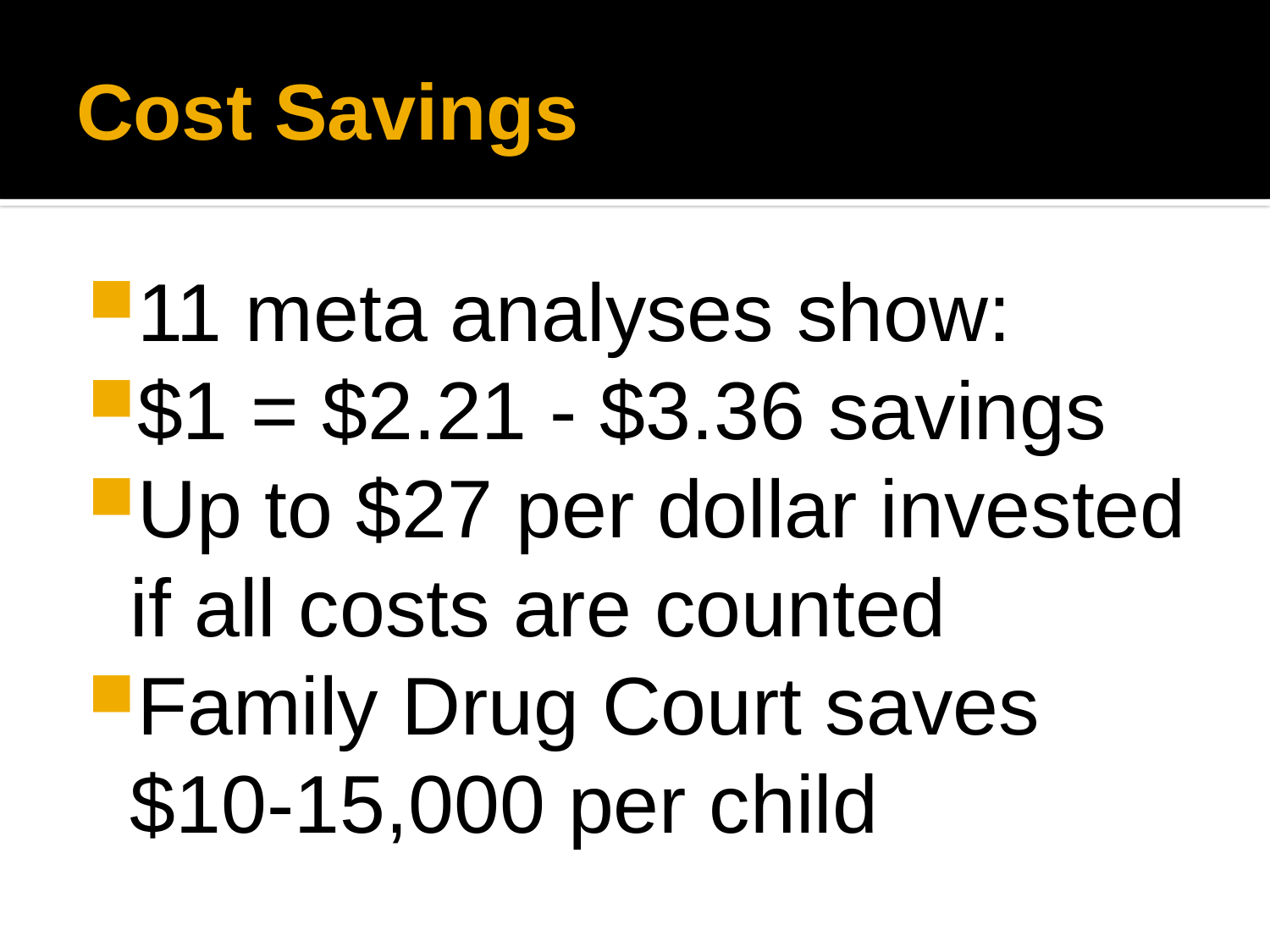

# Cost Savings
11 meta analyses show:
$1 = $2.21 - $3.36 savings
Up to $27 per dollar invested if all costs are counted
Family Drug Court saves $10-15,000 per child